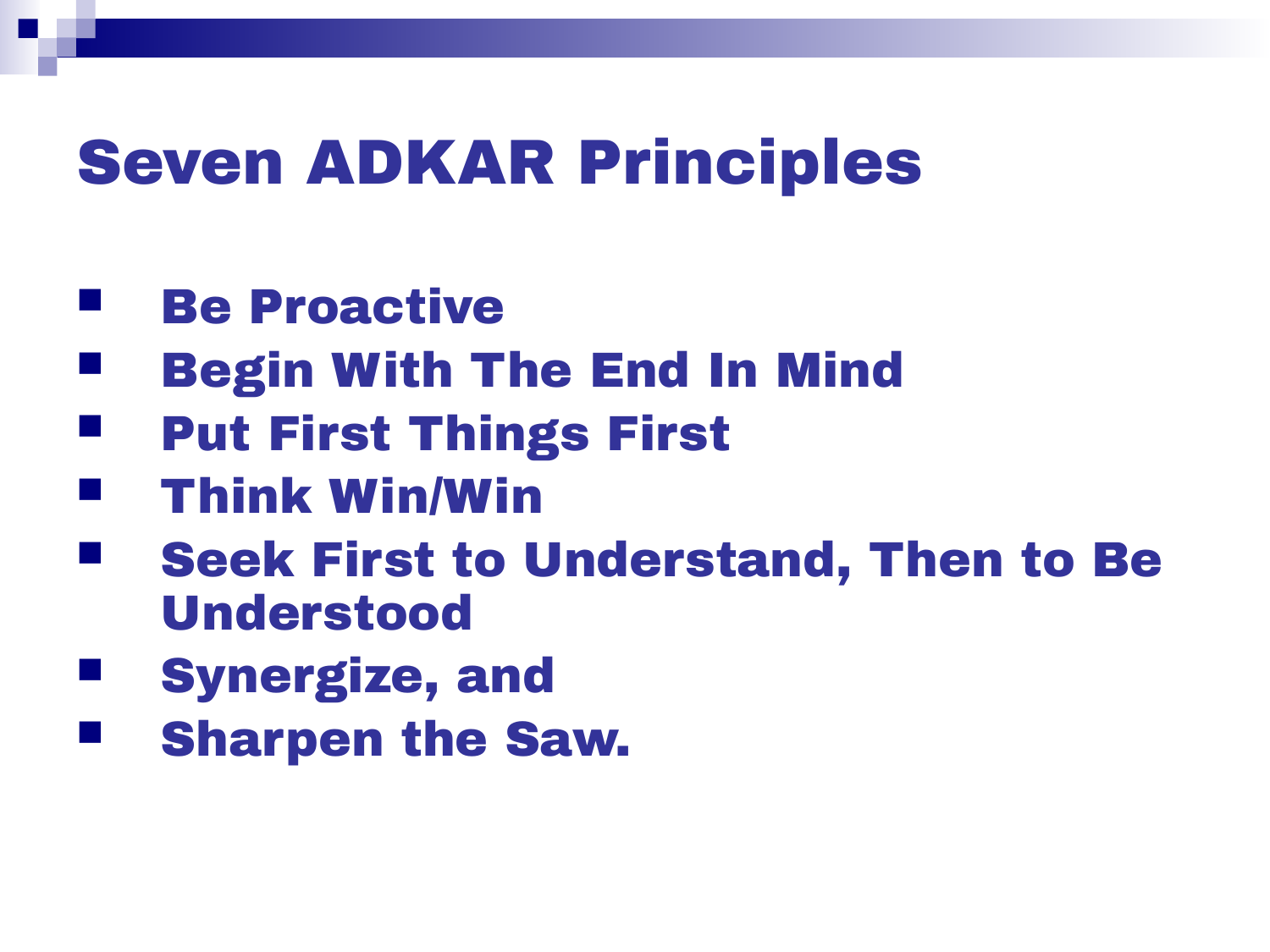

# Seven ADKAR Principles
Be Proactive
Begin With The End In Mind
Put First Things First
Think Win/Win
Seek First to Understand, Then to Be Understood
Synergize, and
Sharpen the Saw.